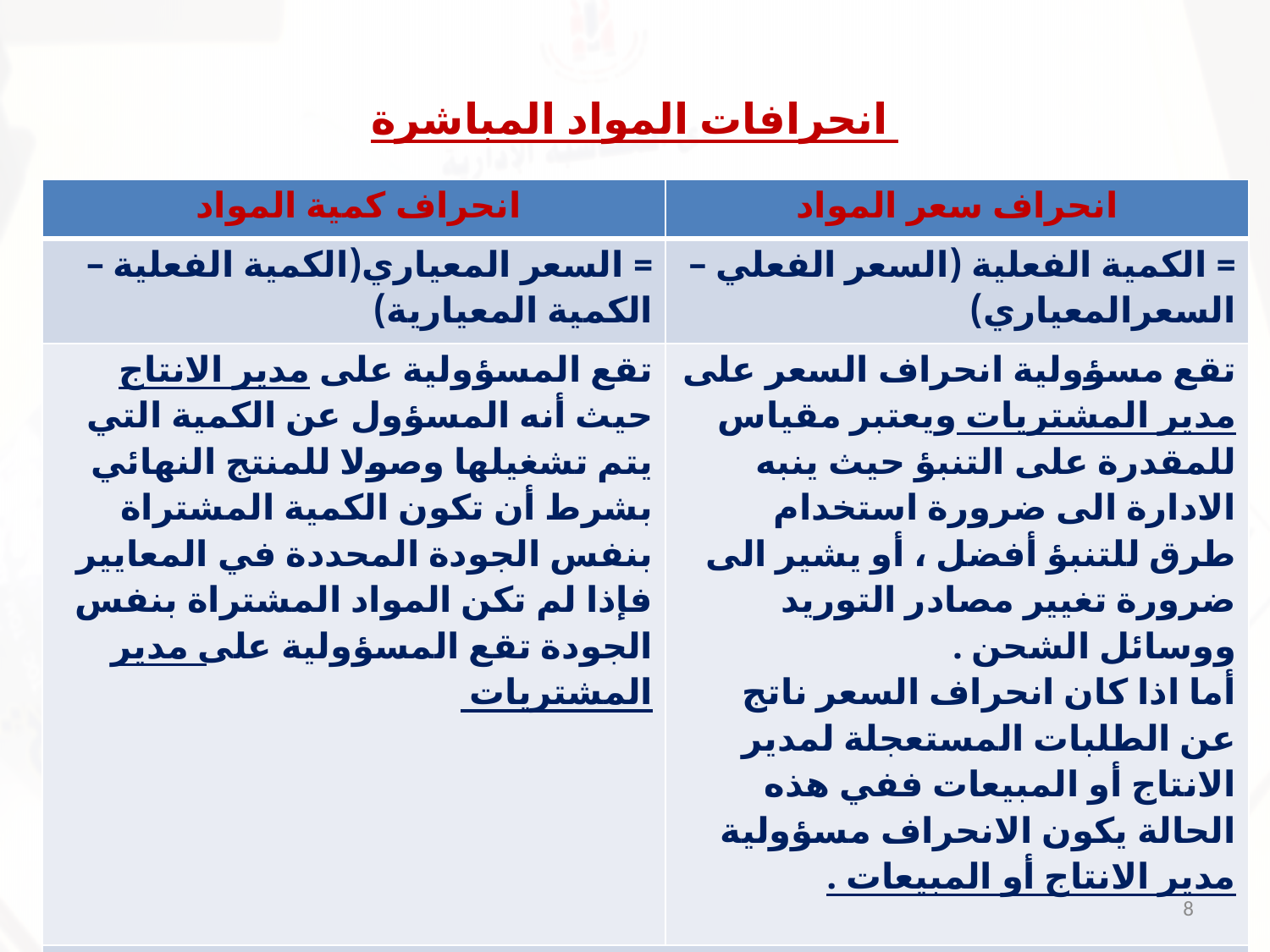

# انحرافات المواد المباشرة
| انحراف كمية المواد | انحراف سعر المواد |
| --- | --- |
| = السعر المعياري(الكمية الفعلية – الكمية المعيارية) | = الكمية الفعلية (السعر الفعلي – السعرالمعياري) |
| تقع المسؤولية على مدير الانتاج حيث أنه المسؤول عن الكمية التي يتم تشغيلها وصولا للمنتج النهائي بشرط أن تكون الكمية المشتراة بنفس الجودة المحددة في المعايير فإذا لم تكن المواد المشتراة بنفس الجودة تقع المسؤولية على مدير المشتريات | تقع مسؤولية انحراف السعر على مدير المشتريات ويعتبر مقياس للمقدرة على التنبؤ حيث ينبه الادارة الى ضرورة استخدام طرق للتنبؤ أفضل ، أو يشير الى ضرورة تغيير مصادر التوريد ووسائل الشحن . أما اذا كان انحراف السعر ناتج عن الطلبات المستعجلة لمدير الانتاج أو المبيعات ففي هذه الحالة يكون الانحراف مسؤولية مدير الانتاج أو المبيعات . |
| في حالة اختلاف الكمية المشتراة عن الكمية المستخدمة فإن انحراف السعر يحسب على أساس الكمية المشتراة أما في حالة انحراف الكمية فيحسب على أساس الجزء المستخدم من المواد فقط . |  |
8